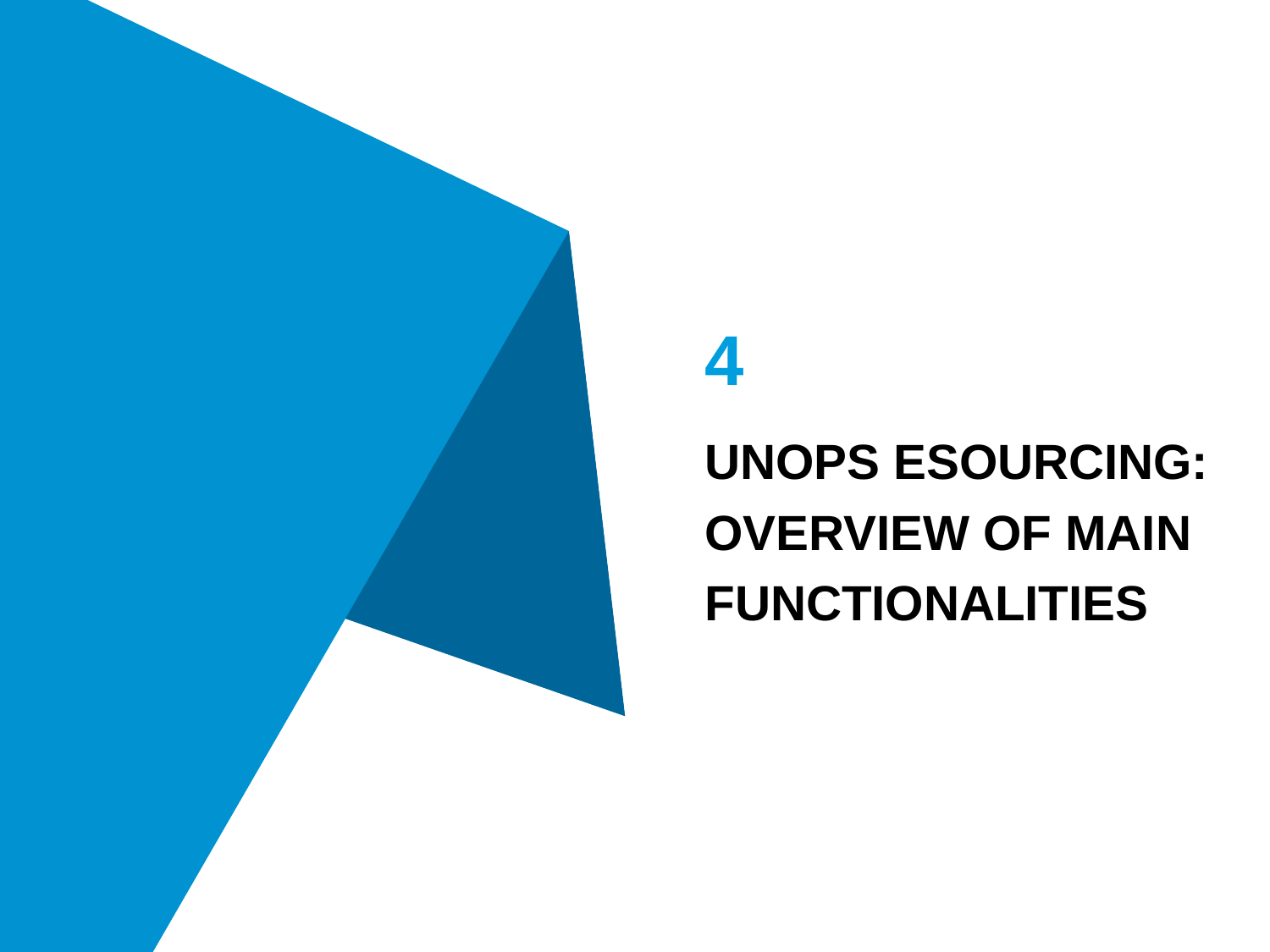

4
# UNOPS ESOURCING: OVERVIEW OF MAIN FUNCTIONALITIES